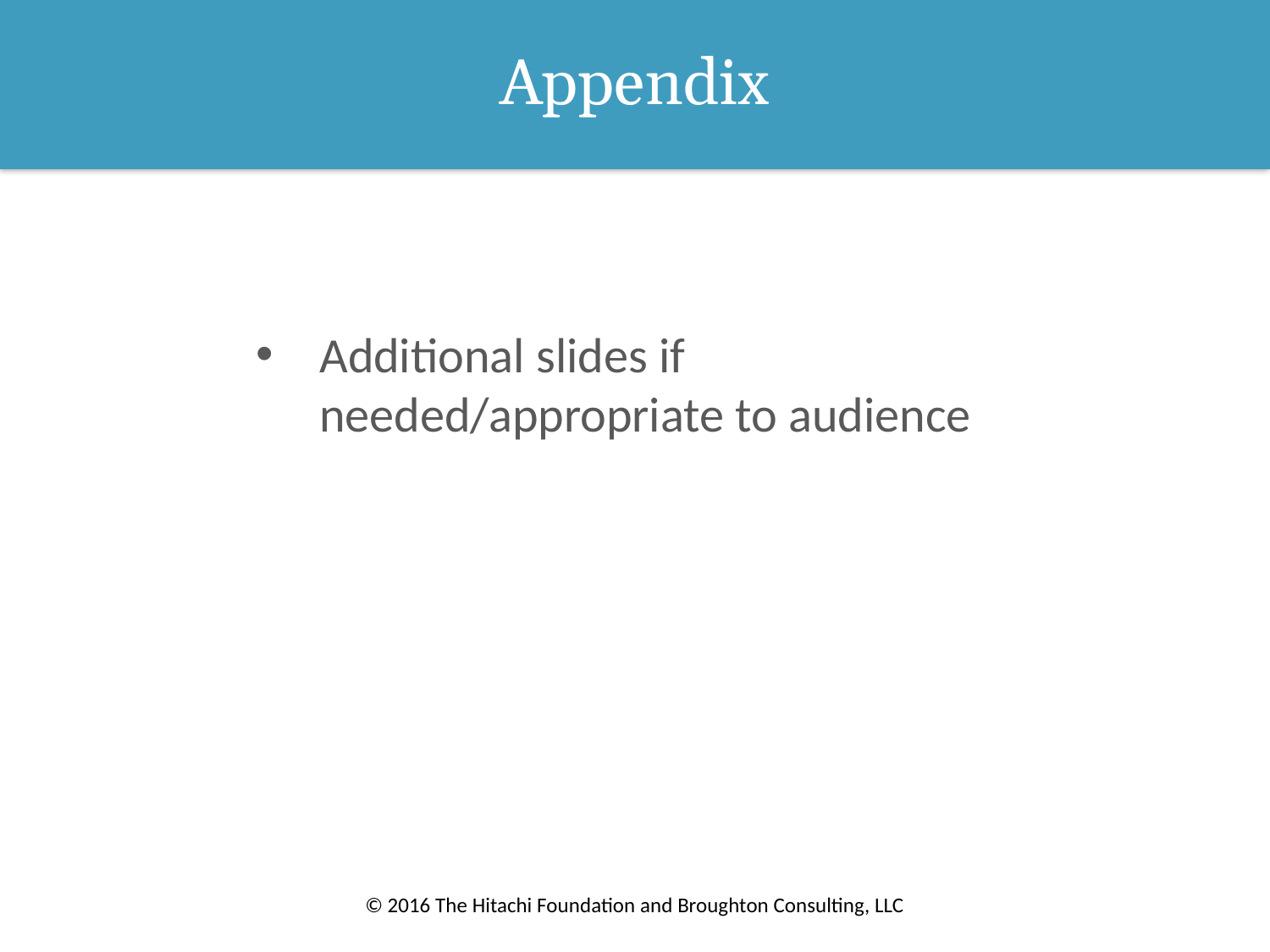

# Appendix
Additional slides if needed/appropriate to audience